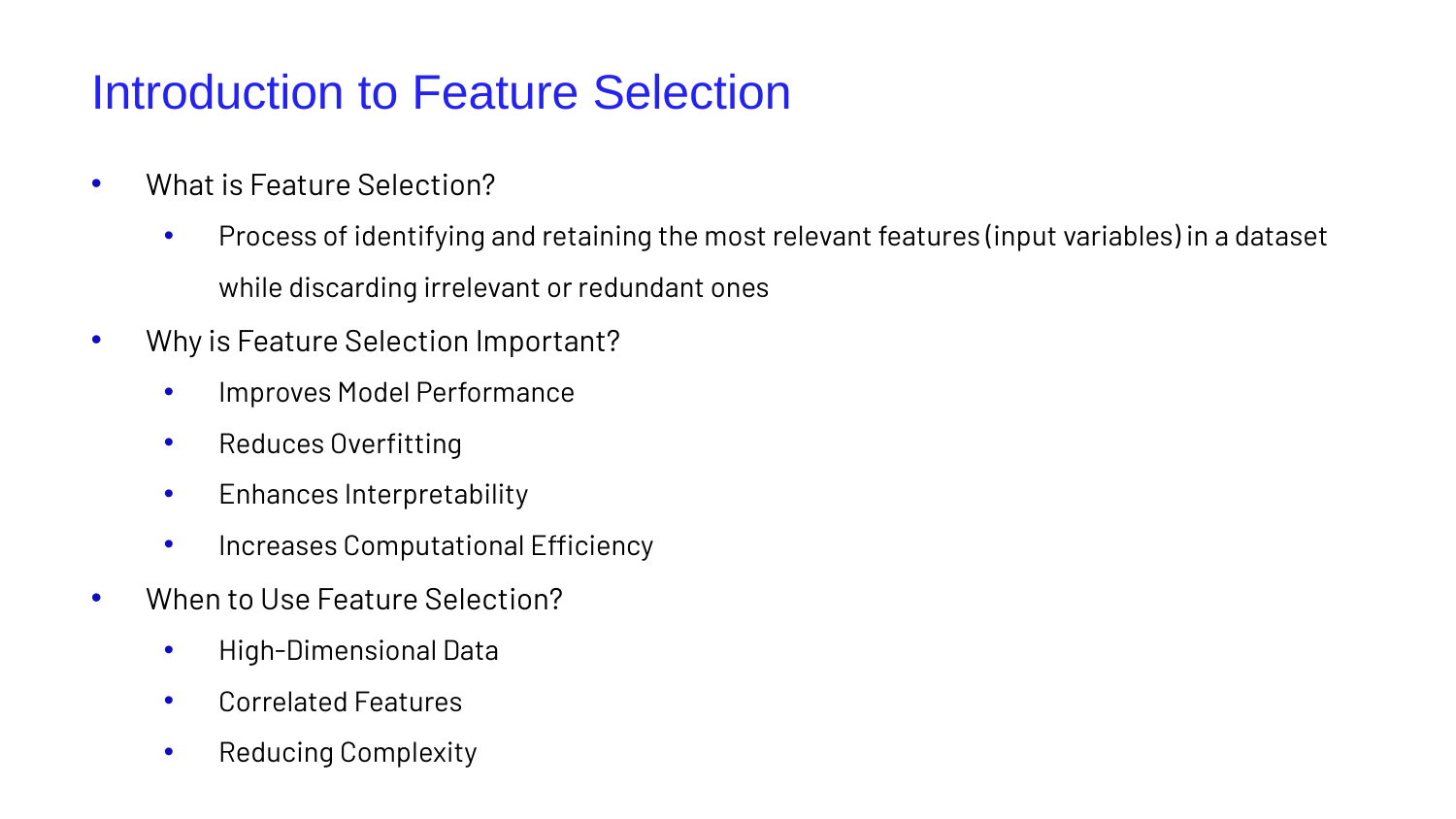

Introduction to Feature Selection
What is Feature Selection?
Process of identifying and retaining the most relevant features (input variables) in a dataset while discarding irrelevant or redundant ones
Why is Feature Selection Important?
Improves Model Performance
Reduces Overfitting
Enhances Interpretability
Increases Computational Efficiency
When to Use Feature Selection?
High-Dimensional Data
Correlated Features
Reducing Complexity